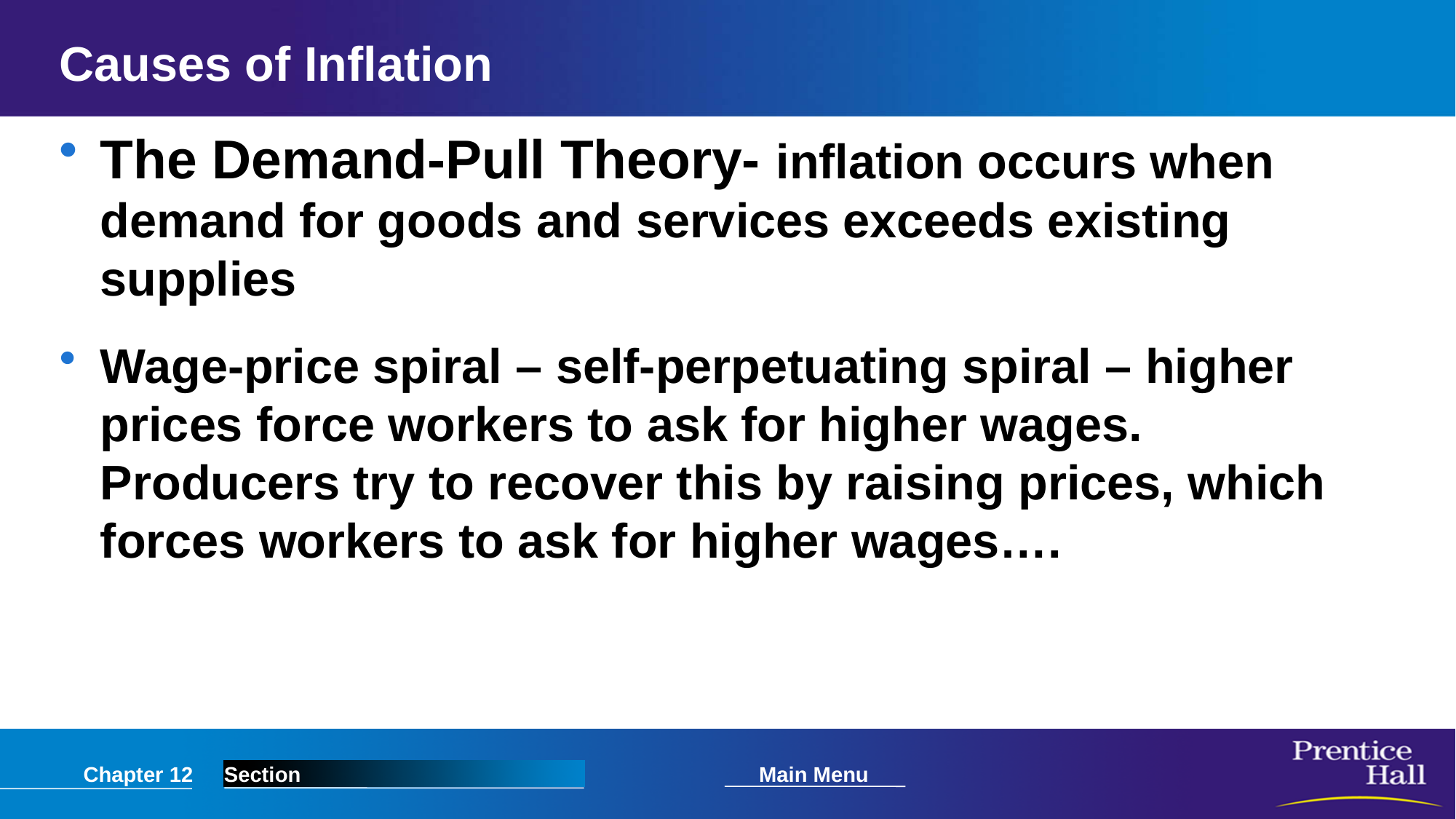

# Causes of Inflation
The Demand-Pull Theory- inflation occurs when demand for goods and services exceeds existing supplies
Wage-price spiral – self-perpetuating spiral – higher prices force workers to ask for higher wages.  Producers try to recover this by raising prices, which forces workers to ask for higher wages….